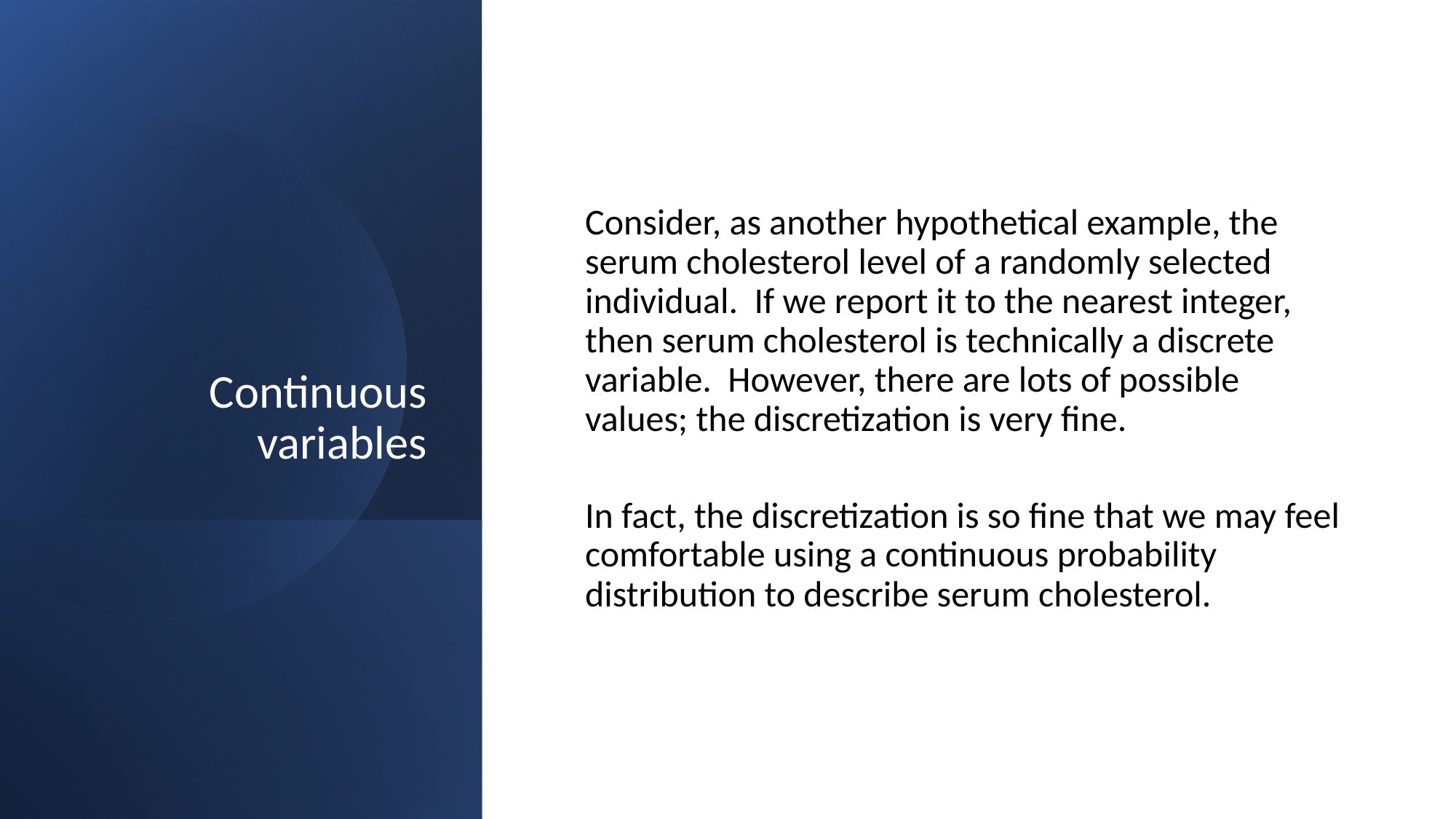

# Continuous variables
Consider, as another hypothetical example, the serum cholesterol level of a randomly selected individual.  If we report it to the nearest integer, then serum cholesterol is technically a discrete variable.  However, there are lots of possible values; the discretization is very fine.

In fact, the discretization is so fine that we may feel comfortable using a continuous probability distribution to describe serum cholesterol.